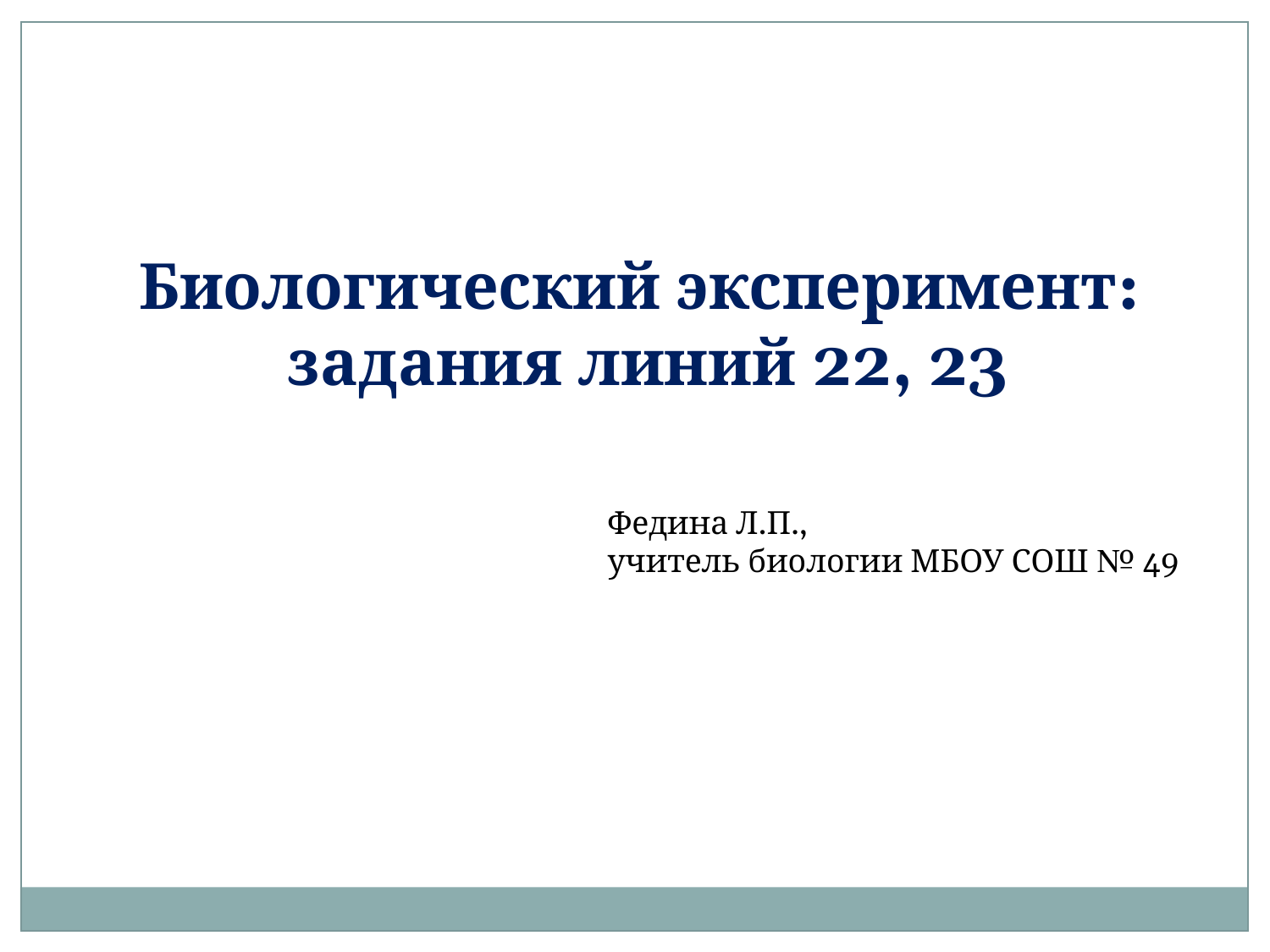

Биологический эксперимент:
задания линий 22, 23
Федина Л.П.,
учитель биологии МБОУ СОШ № 49